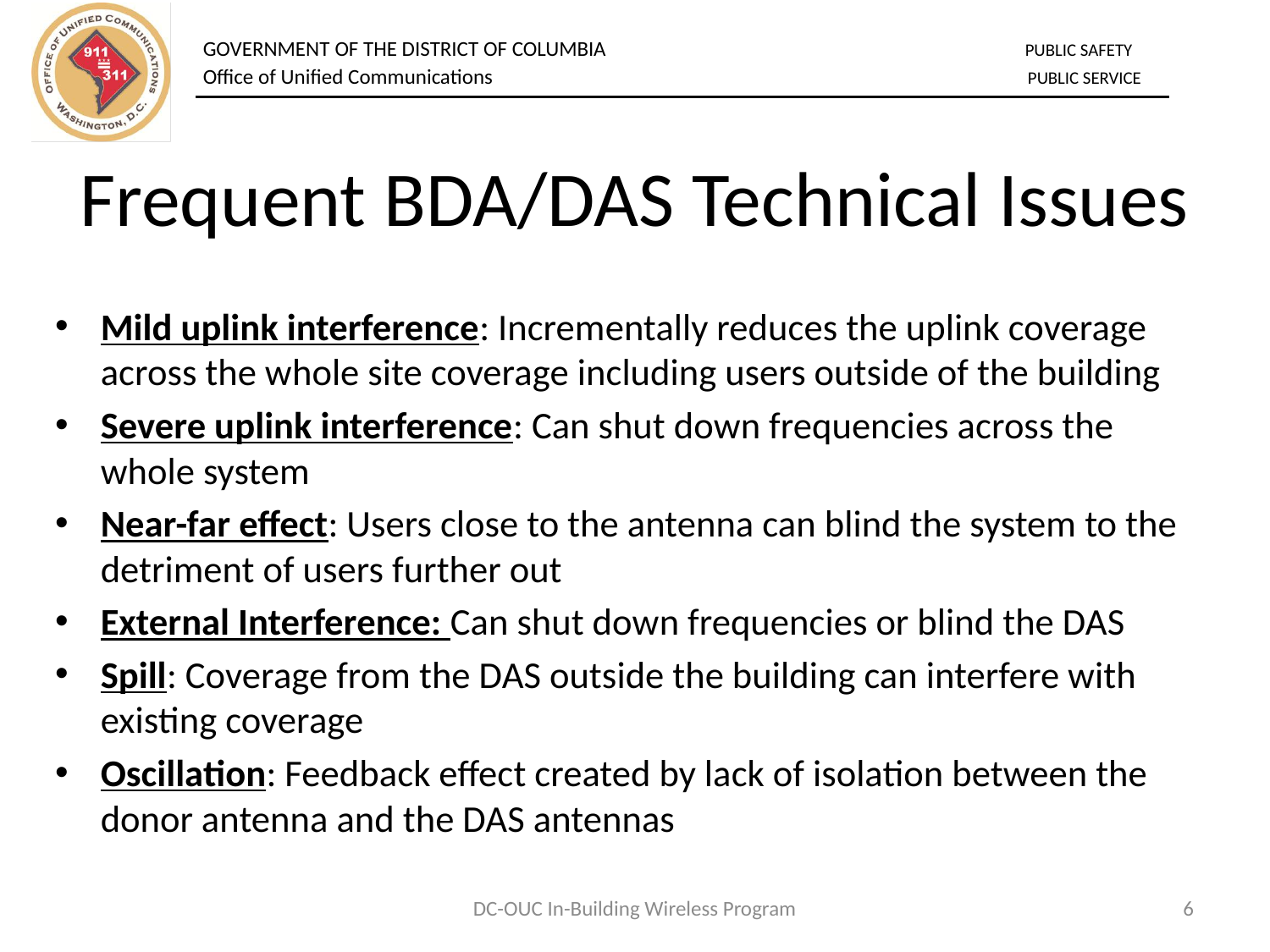

# Frequent BDA/DAS Technical Issues
Mild uplink interference: Incrementally reduces the uplink coverage across the whole site coverage including users outside of the building
Severe uplink interference: Can shut down frequencies across the whole system
Near-far effect: Users close to the antenna can blind the system to the detriment of users further out
External Interference: Can shut down frequencies or blind the DAS
Spill: Coverage from the DAS outside the building can interfere with existing coverage
Oscillation: Feedback effect created by lack of isolation between the donor antenna and the DAS antennas

DC-OUC In-Building Wireless Program
6